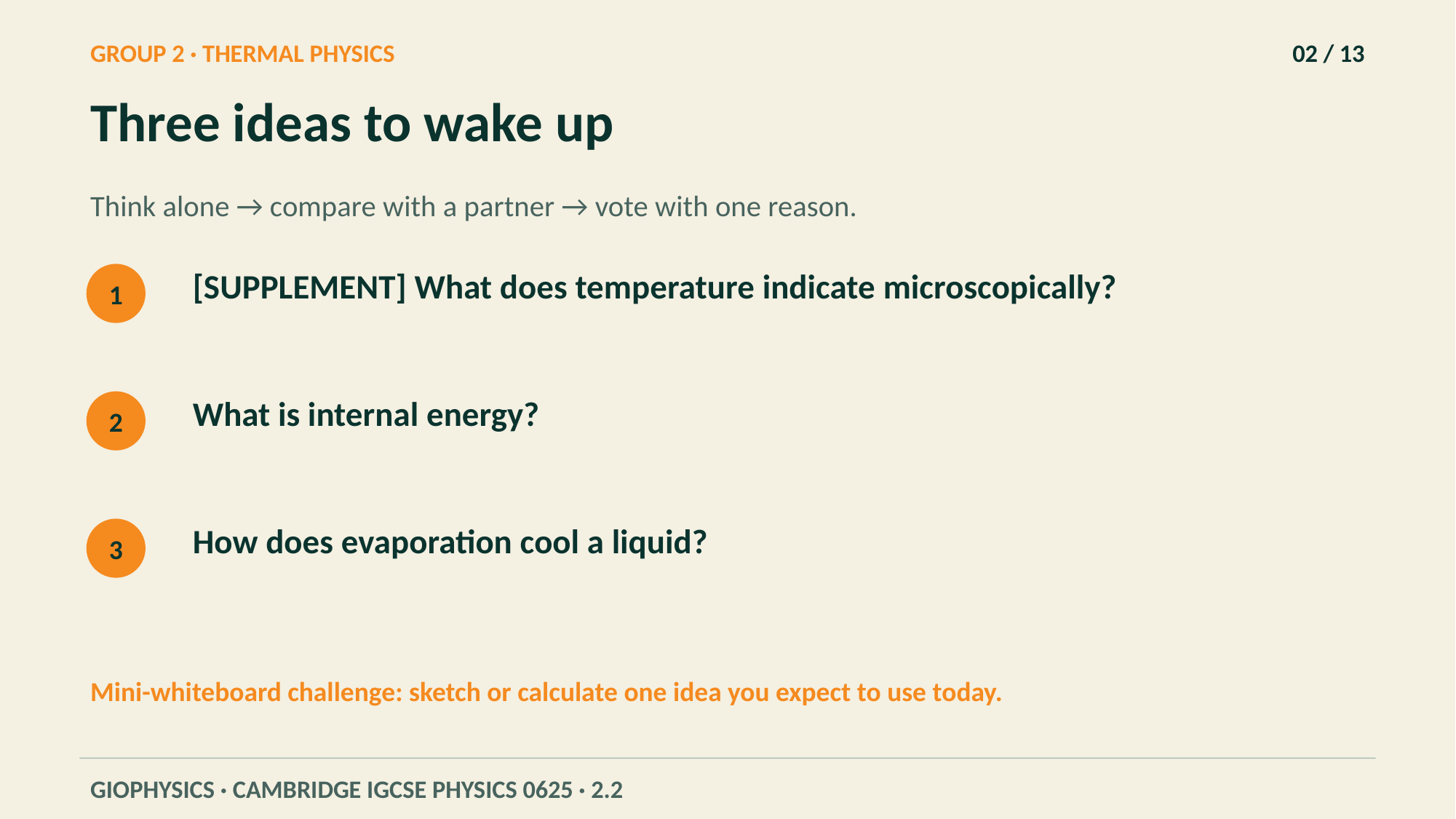

GROUP 2 · THERMAL PHYSICS
02 / 13
Three ideas to wake up
Think alone → compare with a partner → vote with one reason.
[SUPPLEMENT] What does temperature indicate microscopically?

1
What is internal energy?

2
How does evaporation cool a liquid?

3
Mini-whiteboard challenge: sketch or calculate one idea you expect to use today.

GIOPHYSICS · CAMBRIDGE IGCSE PHYSICS 0625 · 2.2